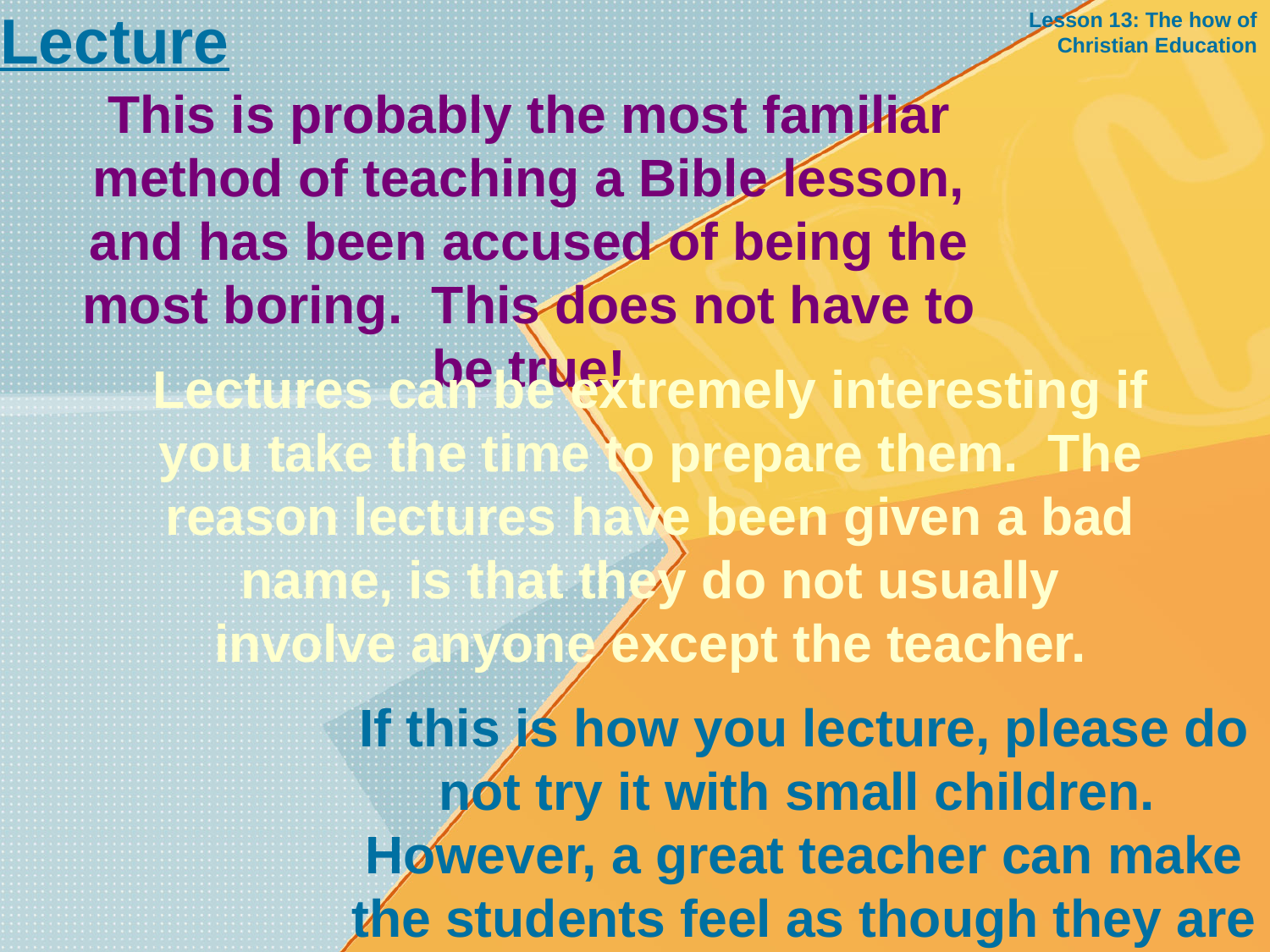

Lecture

Lesson 13: The how of Christian Education
This is probably the most familiar method of teaching a Bible lesson, and has been accused of being the most boring.  This does not have to be true!
Lectures can be extremely interesting if you take the time to prepare them.  The reason lectures have been given a bad name, is that they do not usually involve anyone except the teacher.
If this is how you lecture, please do not try it with small children.  However, a great teacher can make the students feel as though they are a part of the lecture.